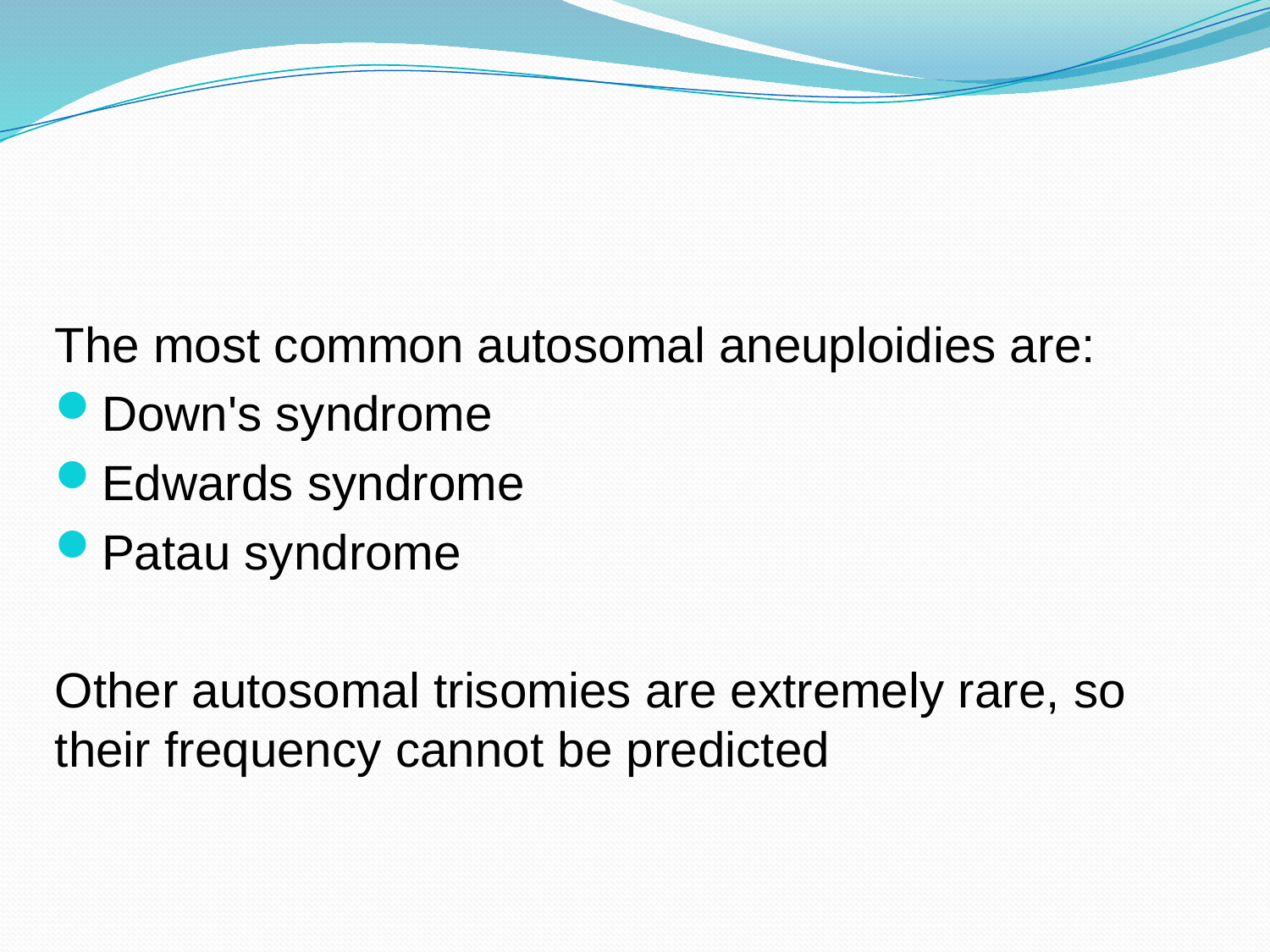

The most common autosomal aneuploidies are:
Down's syndrome
Edwards syndrome
Patau syndrome

Other autosomal trisomies are extremely rare, so their frequency cannot be predicted